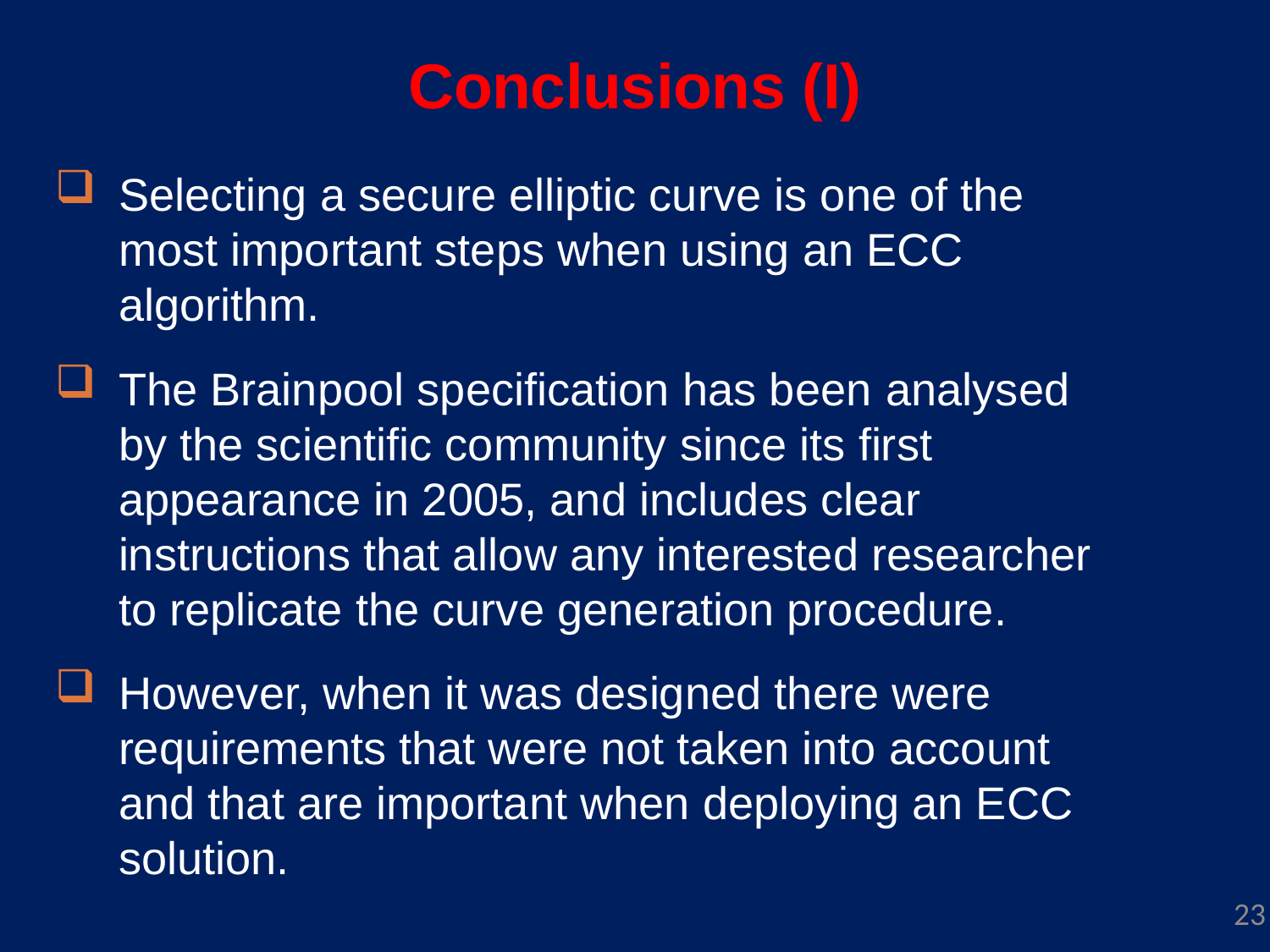

# Conclusions (I)
Selecting a secure elliptic curve is one of the most important steps when using an ECC algorithm.

The Brainpool specification has been analysed by the scientific community since its first appearance in 2005, and includes clear instructions that allow any interested researcher to replicate the curve generation procedure.

However, when it was designed there were requirements that were not taken into account and that are important when deploying an ECC solution.
23